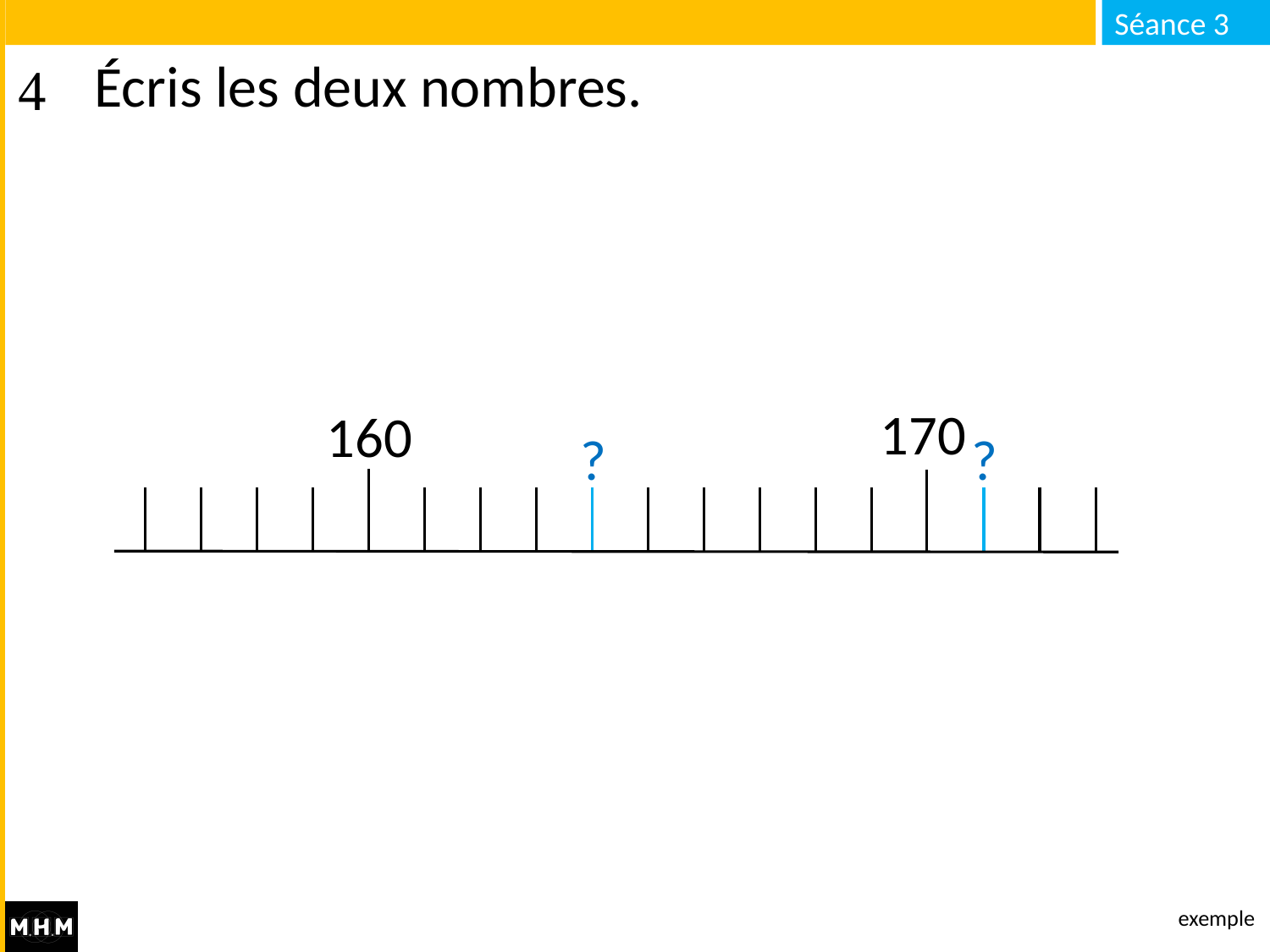

# Écris les deux nombres.
170
160
?
?
exemple